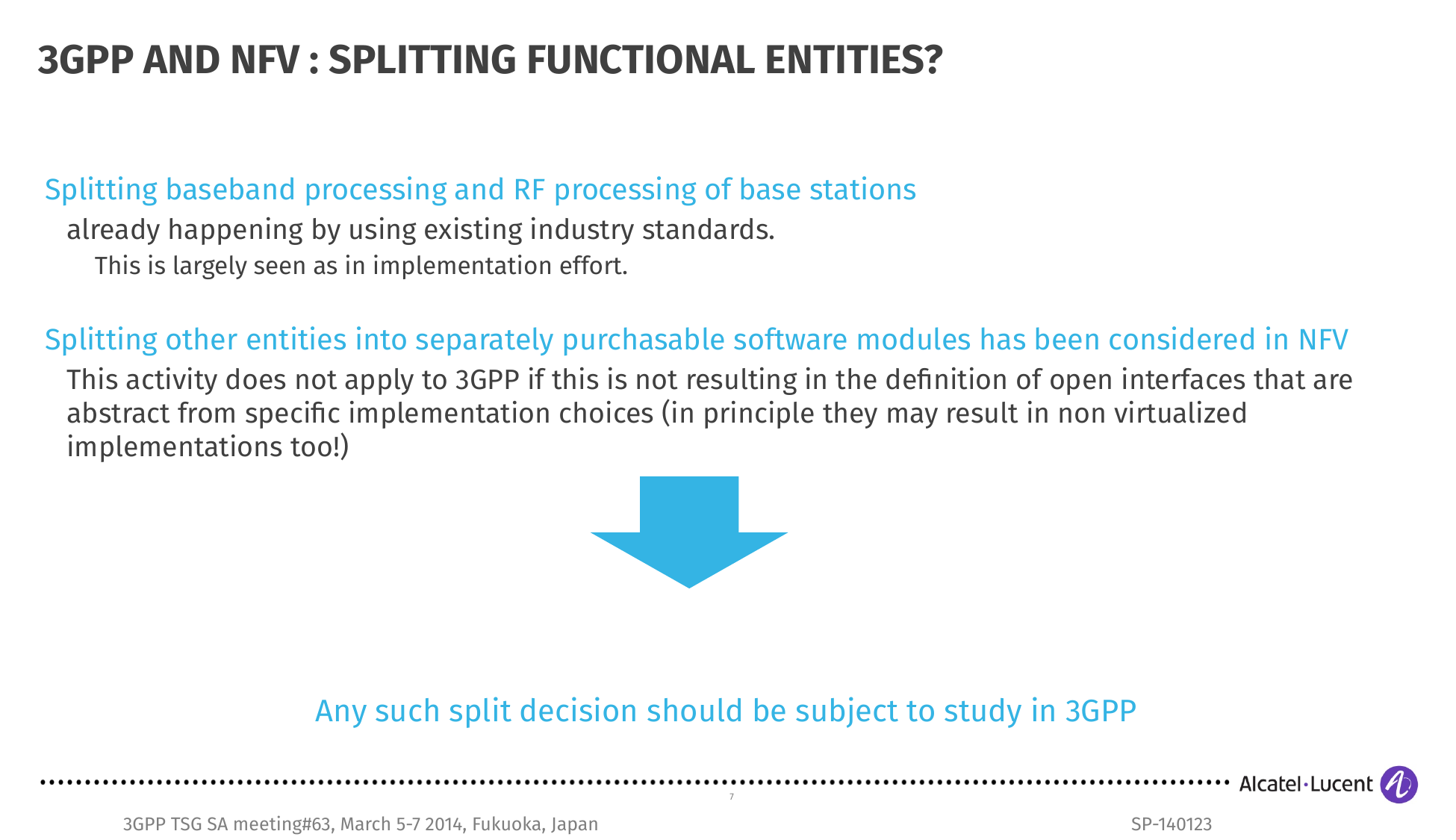

# 3GPP And NFV : Splitting functional entities?
Splitting baseband processing and RF processing of base stations
already happening by using existing industry standards.
This is largely seen as in implementation effort.

Splitting other entities into separately purchasable software modules has been considered in NFV
This activity does not apply to 3GPP if this is not resulting in the definition of open interfaces that are abstract from specific implementation choices (in principle they may result in non virtualized implementations too!)

Any such split decision should be subject to study in 3GPP